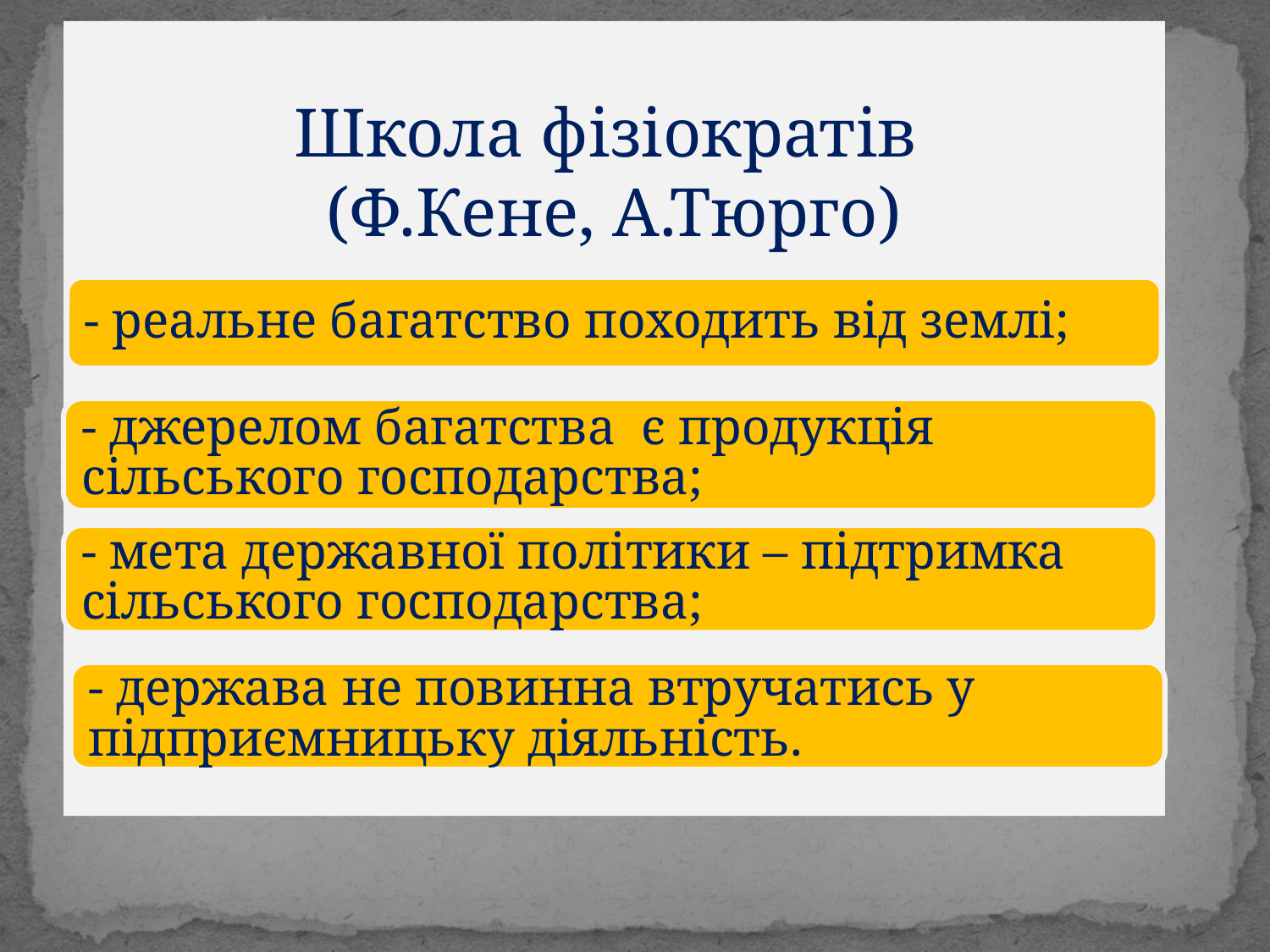

# Школа фізіократів (Ф.Кене, А.Тюрго)
- реальне багатство походить від землі;
- джерелом багатства  є продукція сільського господарства;
- мета державної політики – підтримка сільського господарства;
- держава не повинна втручатись у підприємницьку діяльність.